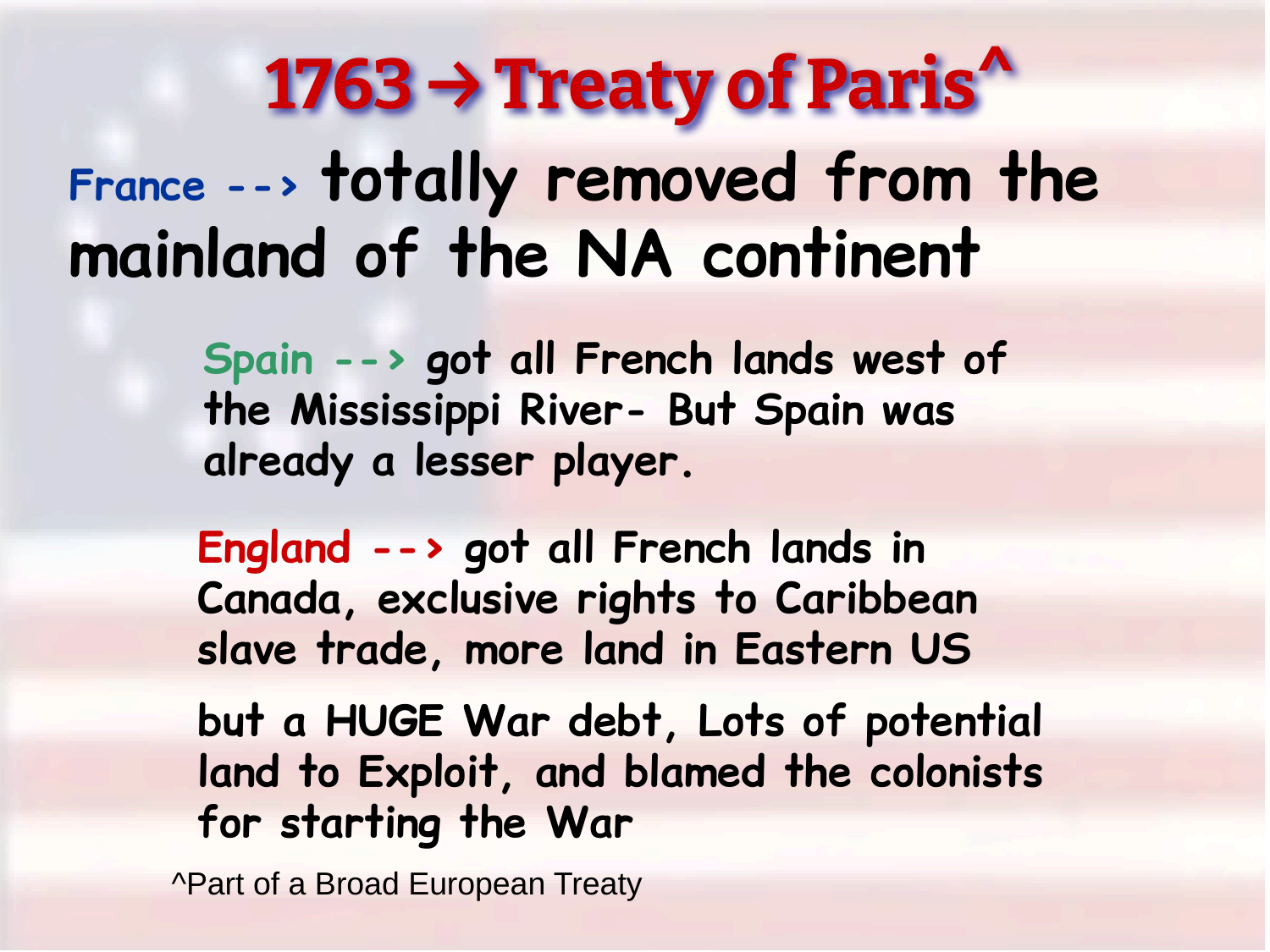

1763 → Treaty of Paris^
France --> totally removed from the mainland of the NA continent
Spain --> got all French lands west of the Mississippi River- But Spain was already a lesser player.
England --> got all French lands in Canada, exclusive rights to Caribbean slave trade, more land in Eastern US
but a HUGE War debt, Lots of potential land to Exploit, and blamed the colonists for starting the War
^Part of a Broad European Treaty